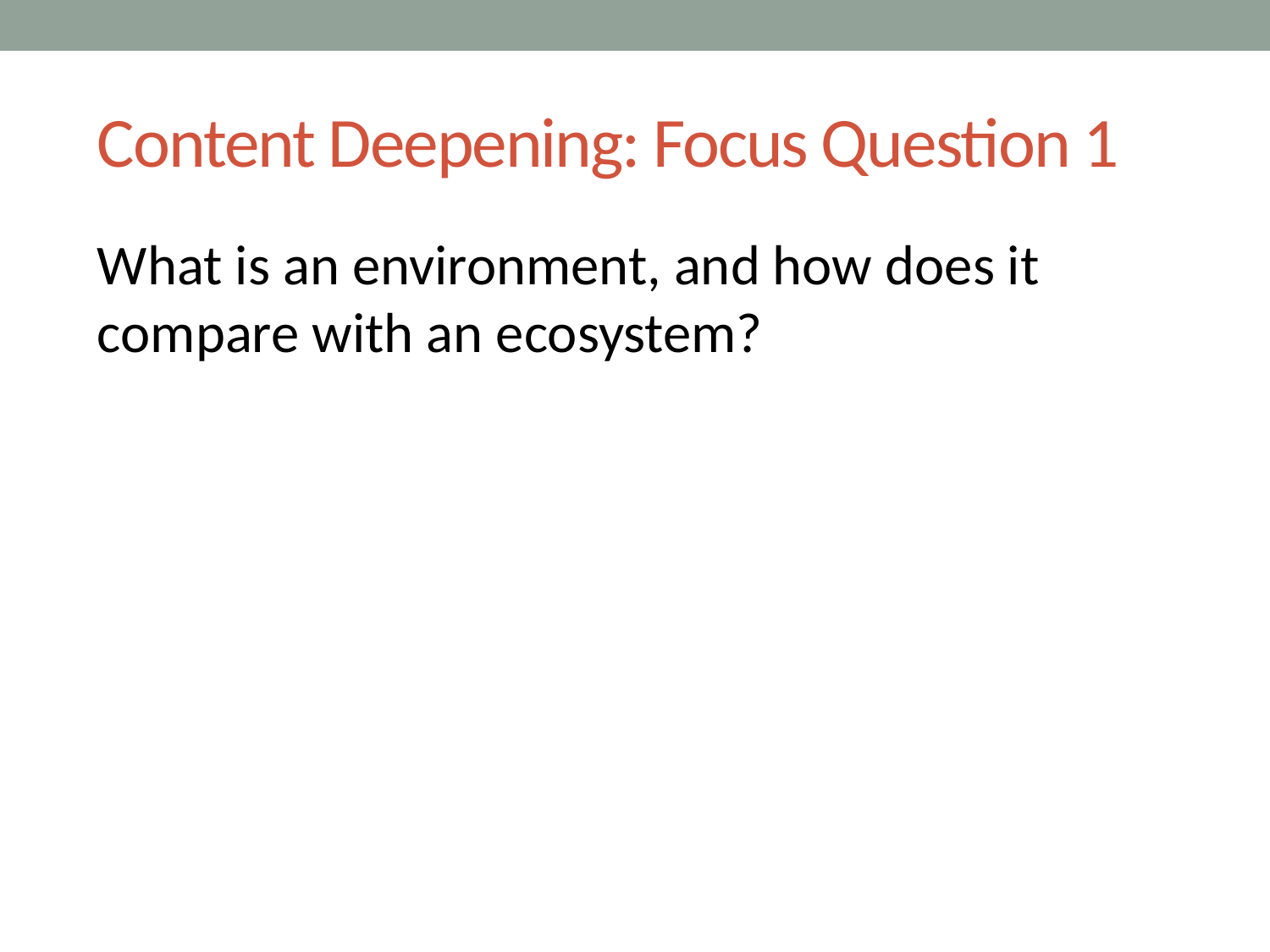

# Content Deepening: Focus Question 1
What is an environment, and how does it compare with an ecosystem?